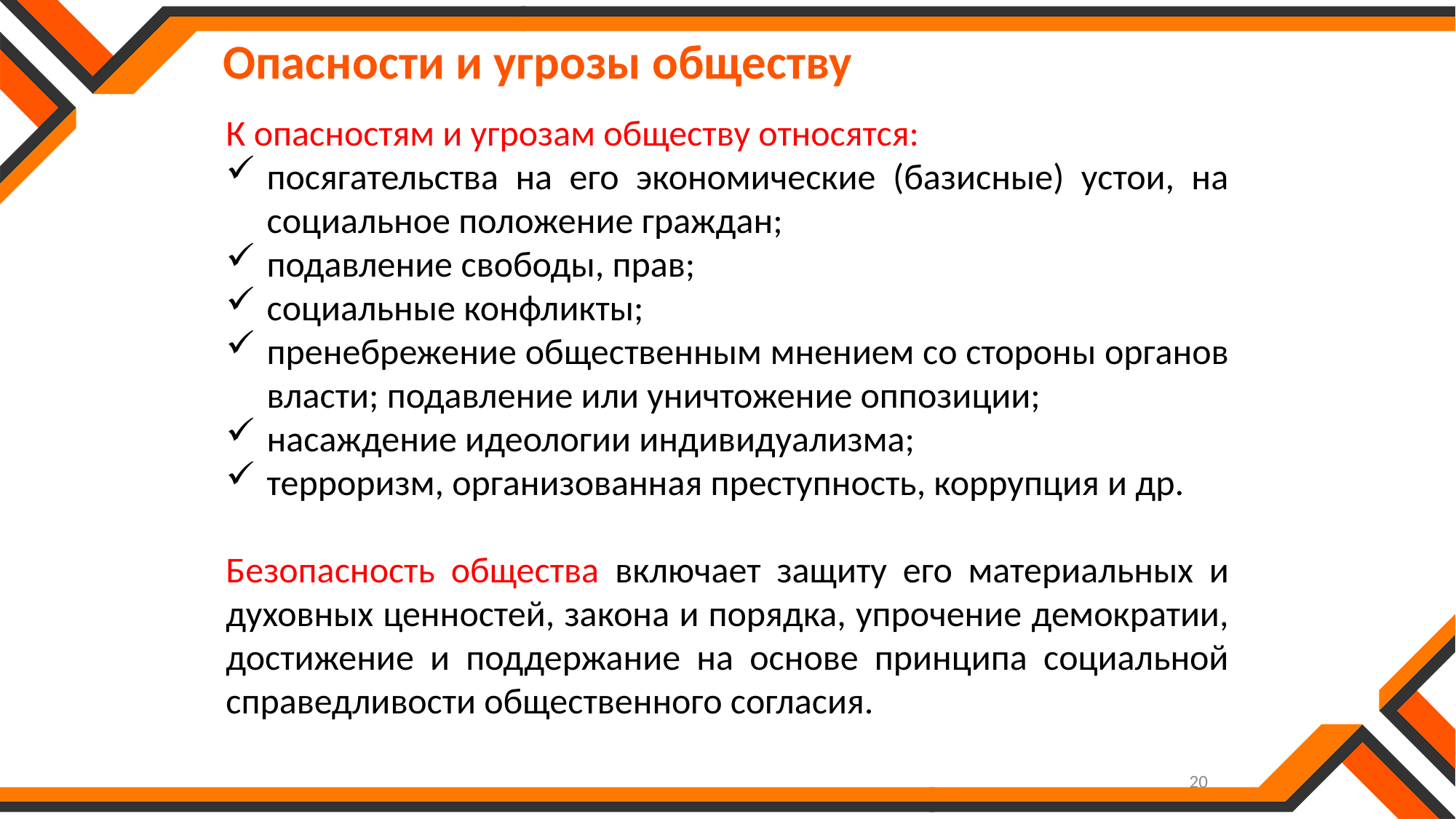

Опасности и угрозы обществу
К опасностям и угрозам обществу относятся:
посягательства на его экономические (базисные) устои, на социальное положение граждан;
подавление свободы, прав;
социальные конфликты;
пренебрежение общественным мнением со стороны органов власти; подавление или уничтожение оппозиции;
насаждение идеологии индивидуализма;
терроризм, организованная преступность, коррупция и др.

Безопасность общества включает защиту его материальных и духовных ценностей, закона и порядка, упрочение демократии, достижение и поддержание на основе принципа социальной справедливости общественного согласия.

20